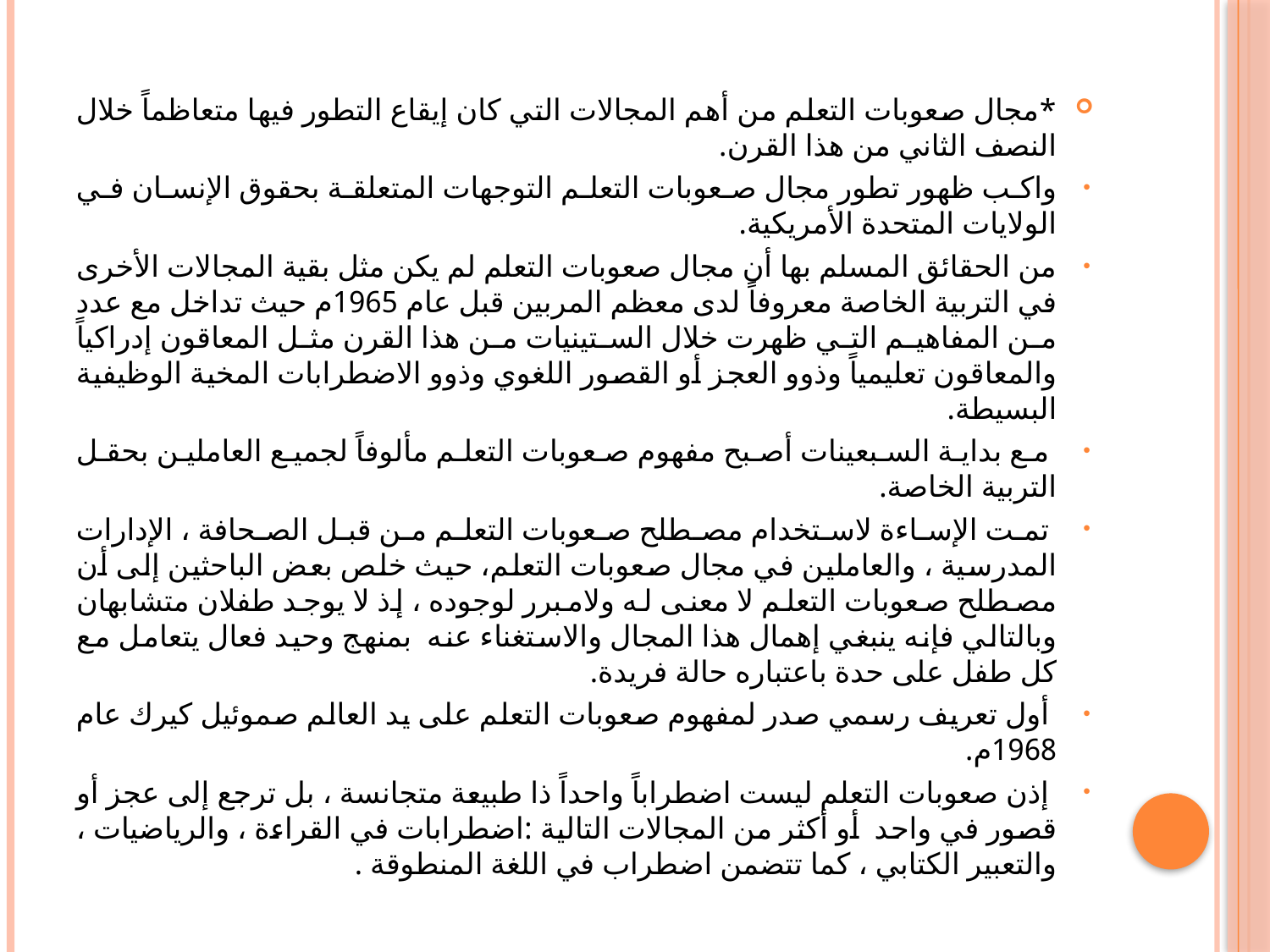

#
*مجال صعوبات التعلم من أهم المجالات التي كان إيقاع التطور فيها متعاظماً خلال النصف الثاني من هذا القرن.
واكب ظهور تطور مجال صعوبات التعلم التوجهات المتعلقة بحقوق الإنسان في الولايات المتحدة الأمريكية.
من الحقائق المسلم بها أن مجال صعوبات التعلم لم يكن مثل بقية المجالات الأخرى في التربية الخاصة معروفاً لدى معظم المربين قبل عام 1965م حيث تداخل مع عدد من المفاهيم التي ظهرت خلال الستينيات من هذا القرن مثل المعاقون إدراكياً والمعاقون تعليمياً وذوو العجز أو القصور اللغوي وذوو الاضطرابات المخية الوظيفية البسيطة.
 مع بداية السبعينات أصبح مفهوم صعوبات التعلم مألوفاً لجميع العاملين بحقل التربية الخاصة.
 تمت الإساءة لاستخدام مصطلح صعوبات التعلم من قبل الصحافة ، الإدارات المدرسية ، والعاملين في مجال صعوبات التعلم، حيث خلص بعض الباحثين إلى أن مصطلح صعوبات التعلم لا معنى له ولامبرر لوجوده ، إذ لا يوجد طفلان متشابهان وبالتالي فإنه ينبغي إهمال هذا المجال والاستغناء عنه  بمنهج وحيد فعال يتعامل مع كل طفل على حدة باعتباره حالة فريدة.
 أول تعريف رسمي صدر لمفهوم صعوبات التعلم على يد العالم صموئيل كيرك عام 1968م.
 إذن صعوبات التعلم ليست اضطراباً واحداً ذا طبيعة متجانسة ، بل ترجع إلى عجز أو قصور في واحد  أو أكثر من المجالات التالية :اضطرابات في القراءة ، والرياضيات ، والتعبير الكتابي ، كما تتضمن اضطراب في اللغة المنطوقة .